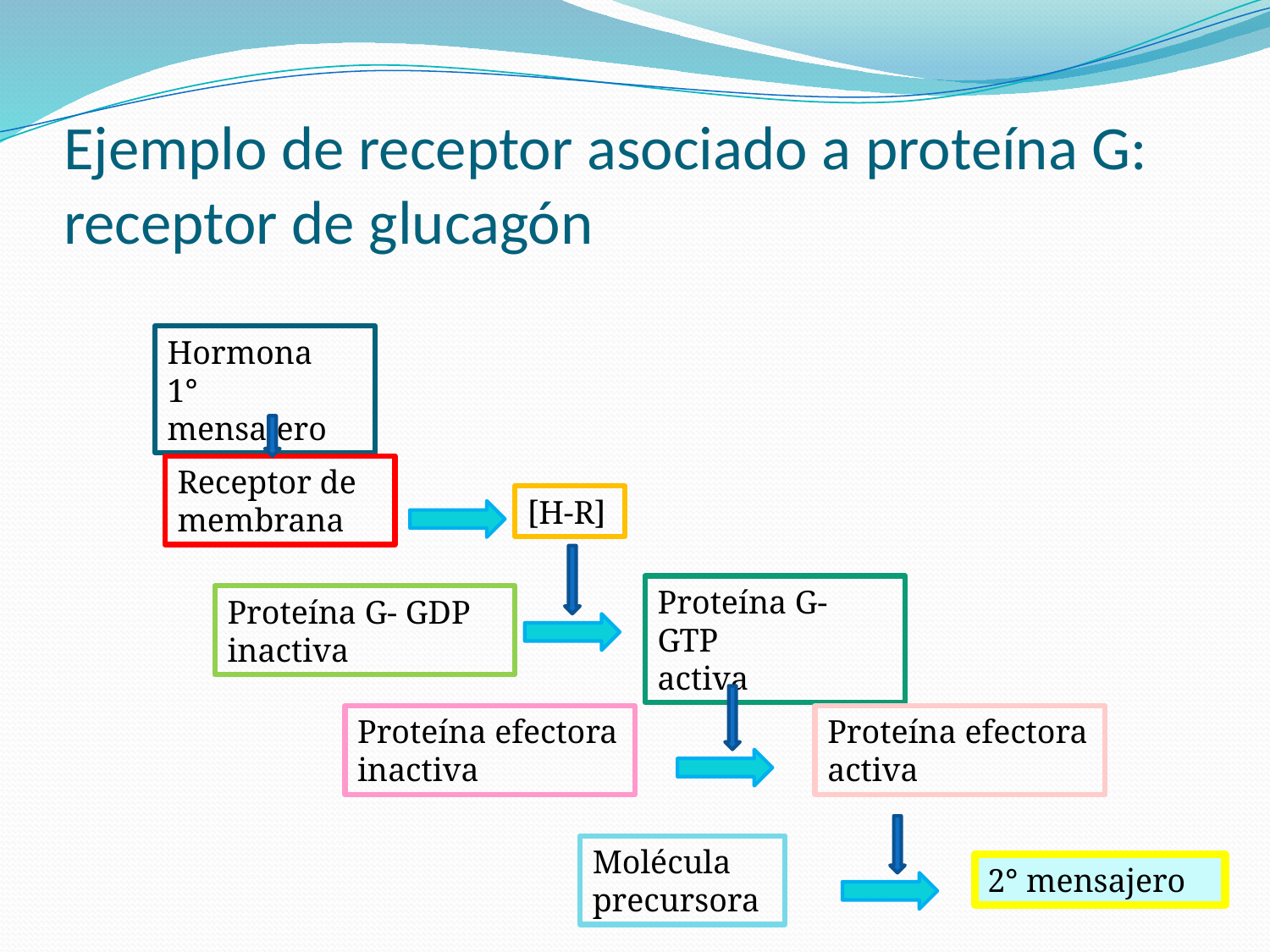

# Ejemplo de receptor asociado a proteína G: receptor de glucagón
Hormona
1° mensajero

Receptor de membrana
[H-R]

Proteína G- GTP
activa
Proteína G- GDP
inactiva

Proteína efectora inactiva
Proteína efectora activa

Molécula precursora
2° mensajero